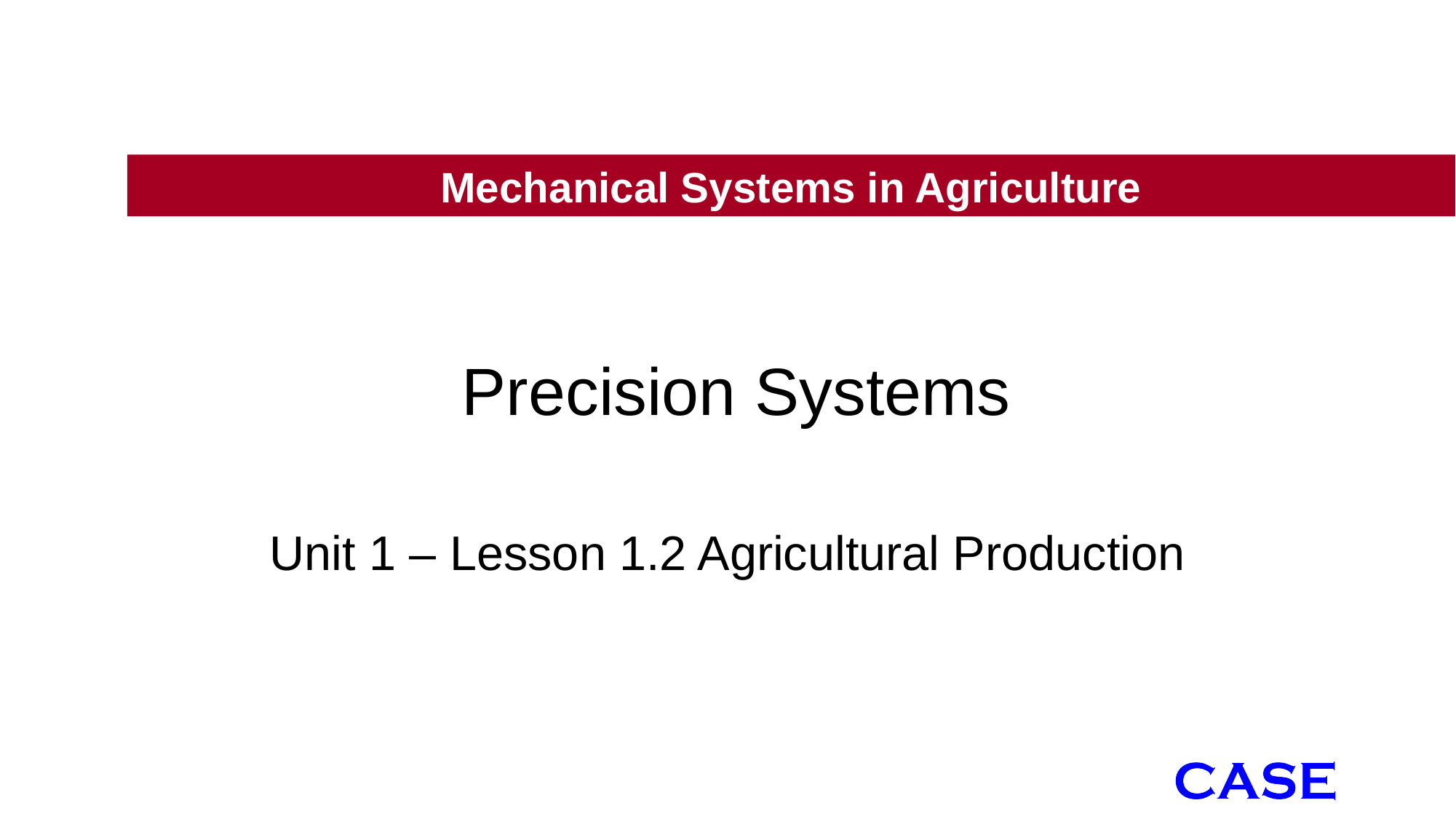

Mechanical Systems in Agriculture
# Precision Systems
Unit 1 – Lesson 1.2 Agricultural Production